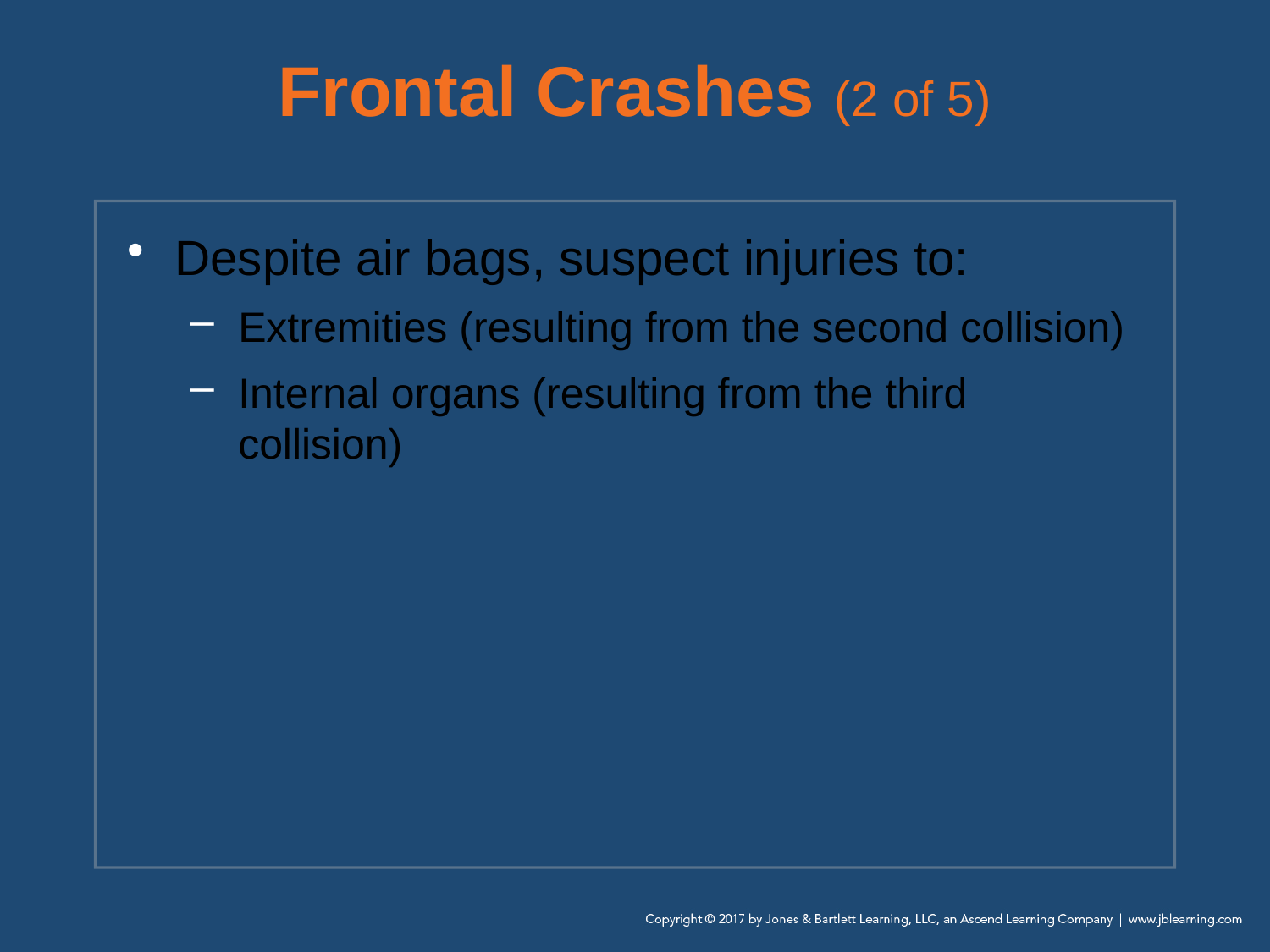

# Frontal Crashes (2 of 5)
Despite air bags, suspect injuries to:
Extremities (resulting from the second collision)
Internal organs (resulting from the third collision)